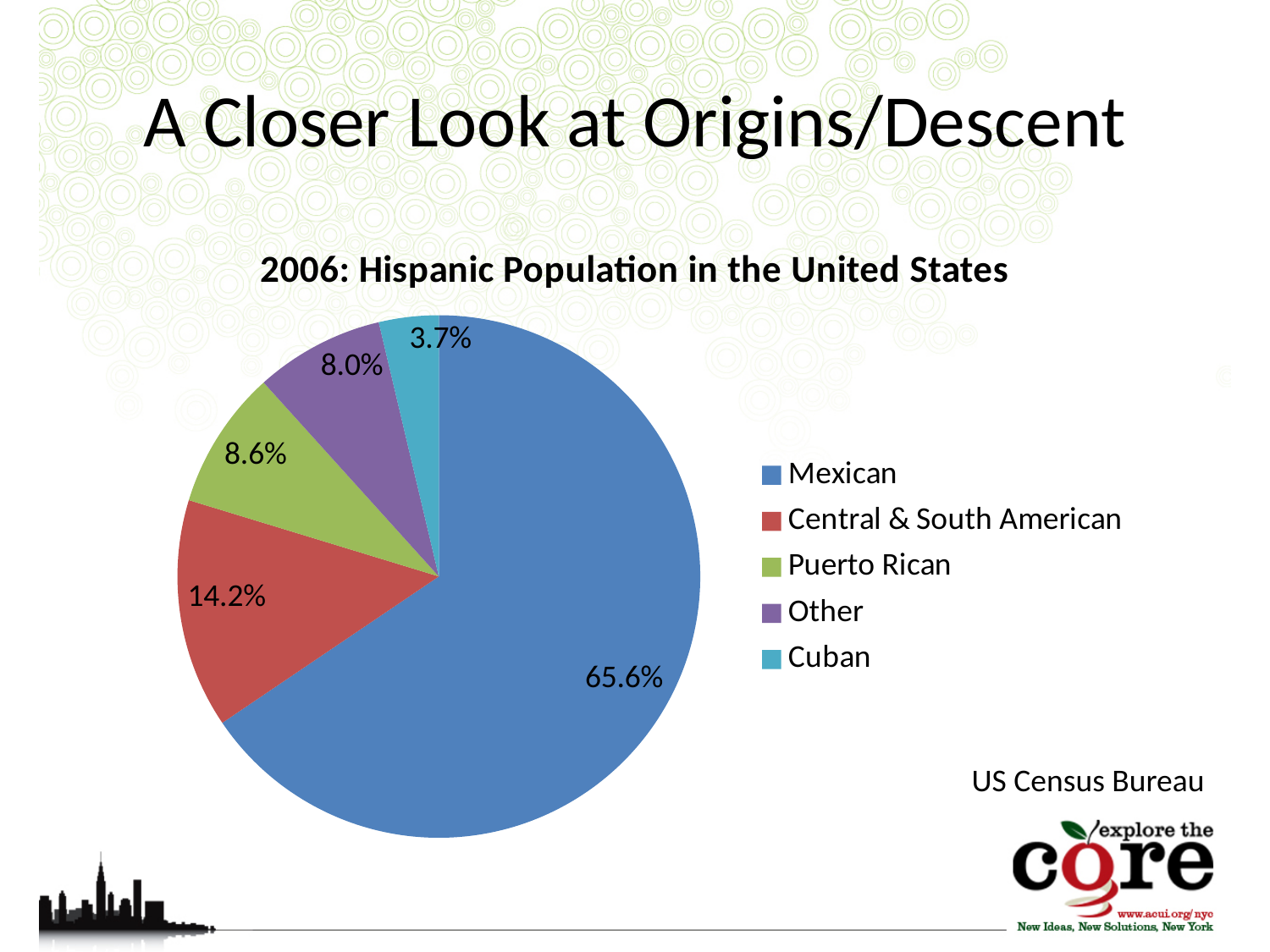

# A Closer Look at Origins/Descent

### Chart: 2006: Hispanic Population in the United States

| Category | Sales |
|---|---|
| Mexican  | 0.6560000000000006 |
| Central & South American | 0.14200000000000004 |
| Puerto Rican | 0.08600000000000006 |
| Other | 0.08000000000000007 |
| Cuban | 0.037000000000000026 |

US Census Bureau